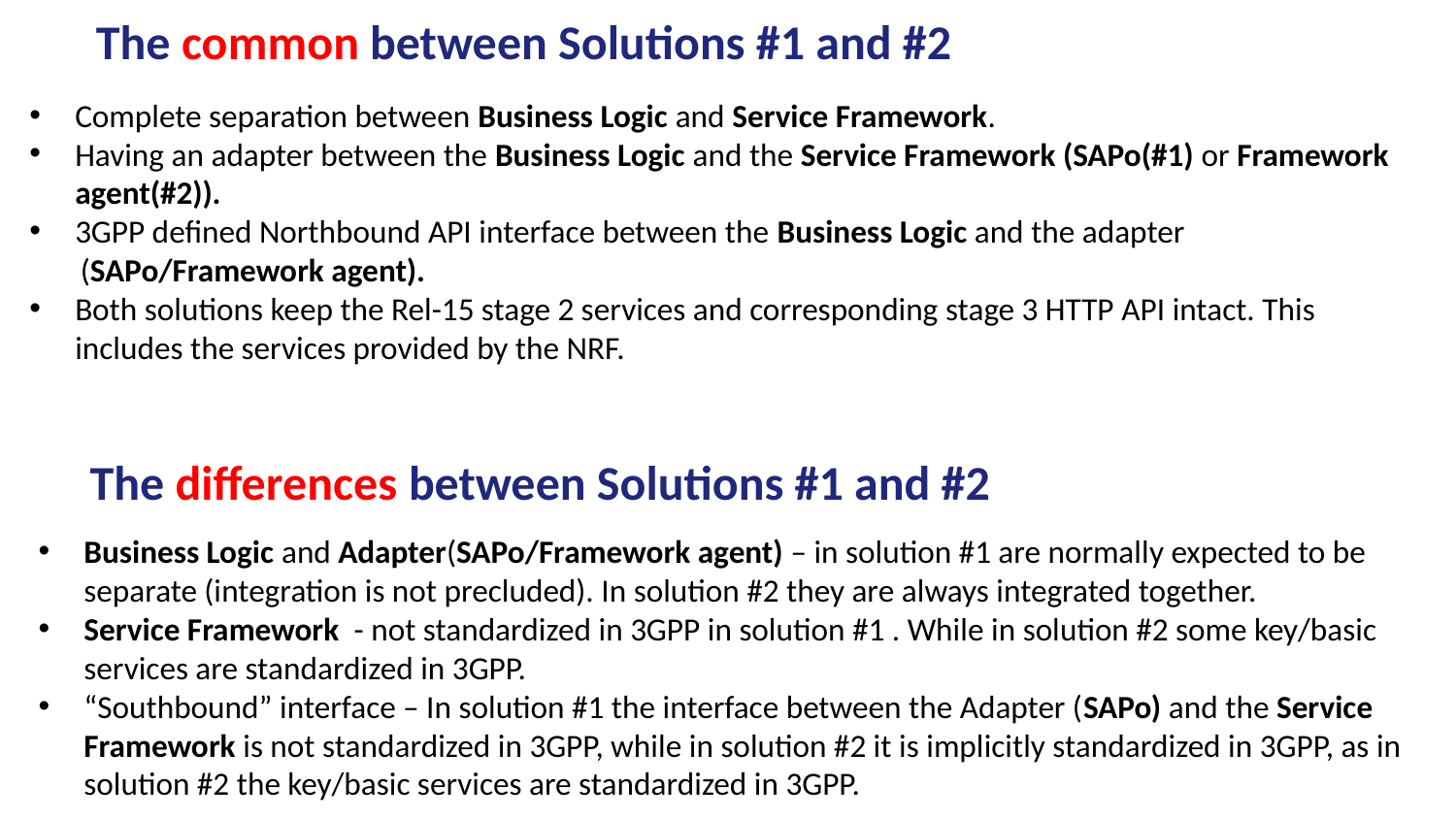

# The common between Solutions #1 and #2

Complete separation between Business Logic and Service Framework.
Having an adapter between the Business Logic and the Service Framework (SAPo(#1) or Framework agent(#2)).
3GPP defined Northbound API interface between the Business Logic and the adapter
       (SAPo/Framework agent).
Both solutions keep the Rel-15 stage 2 services and corresponding stage 3 HTTP API intact. This includes the services provided by the NRF.

The differences between Solutions #1 and #2
Business Logic and Adapter(SAPo/Framework agent) – in solution #1 are normally expected to be separate (integration is not precluded). In solution #2 they are always integrated together.
Service Framework  - not standardized in 3GPP in solution #1 . While in solution #2 some key/basic    services are standardized in 3GPP.
“Southbound” interface – In solution #1 the interface between the Adapter (SAPo) and the Service Framework is not standardized in 3GPP, while in solution #2 it is implicitly standardized in 3GPP, as in solution #2 the key/basic services are standardized in 3GPP.